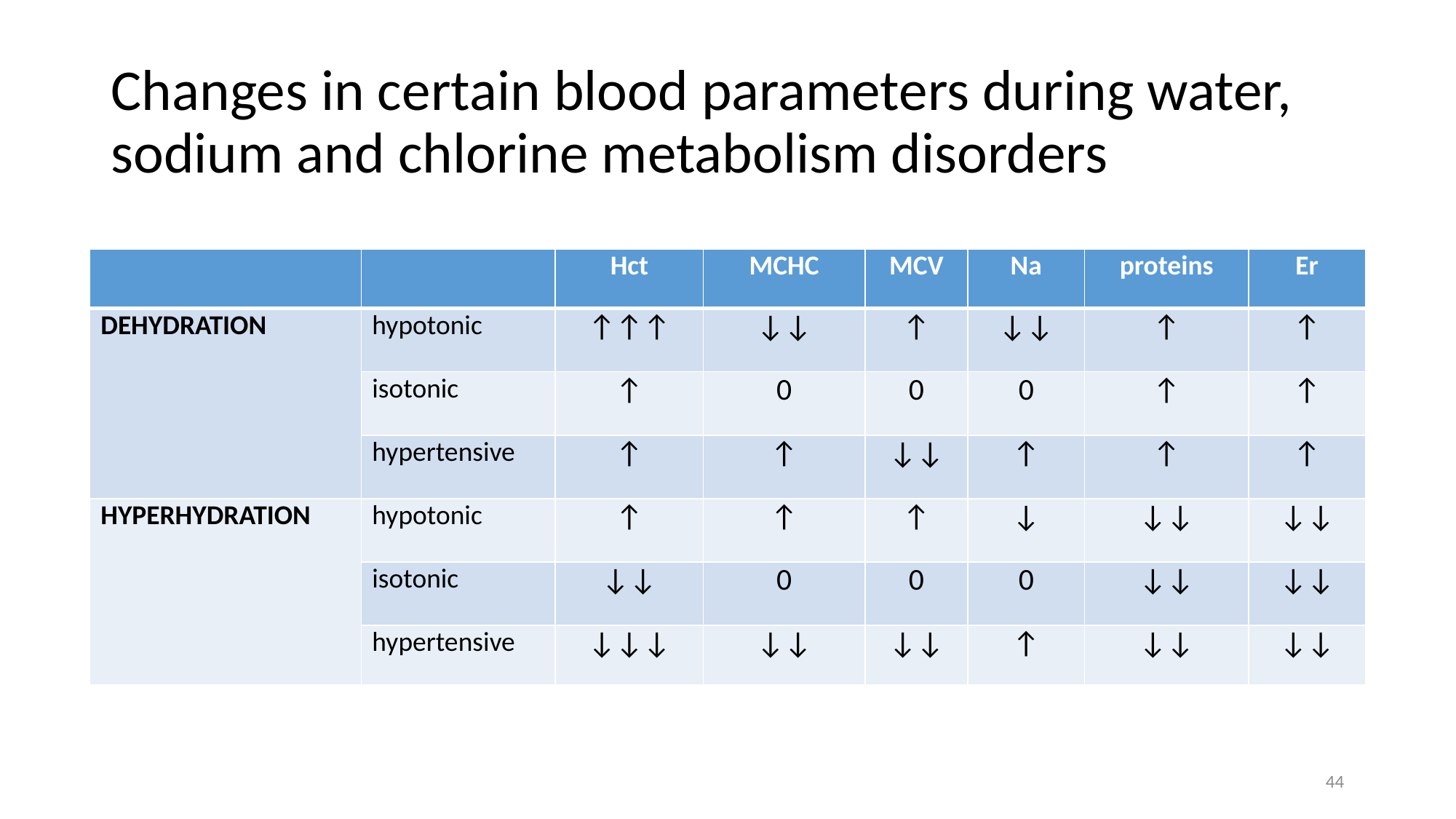

# Changes in certain blood parameters during water, sodium and chlorine metabolism disorders
|  |  | Hct | MCHC | MCV | Na | proteins | Er |
| --- | --- | --- | --- | --- | --- | --- | --- |
| DEHYDRATION | hypotonic | ↑↑↑ | ↓↓ | ↑ | ↓↓ | ↑ | ↑ |
|  | isotonic | ↑ | 0 | 0 | 0 | ↑ | ↑ |
|  | hypertensive | ↑ | ↑ | ↓↓ | ↑ | ↑ | ↑ |
| HYPERHYDRATION | hypotonic | ↑ | ↑ | ↑ | ↓ | ↓↓ | ↓↓ |
|  | isotonic | ↓↓ | 0 | 0 | 0 | ↓↓ | ↓↓ |
|  | hypertensive | ↓↓↓ | ↓↓ | ↓↓ | ↑ | ↓↓ | ↓↓ |
44